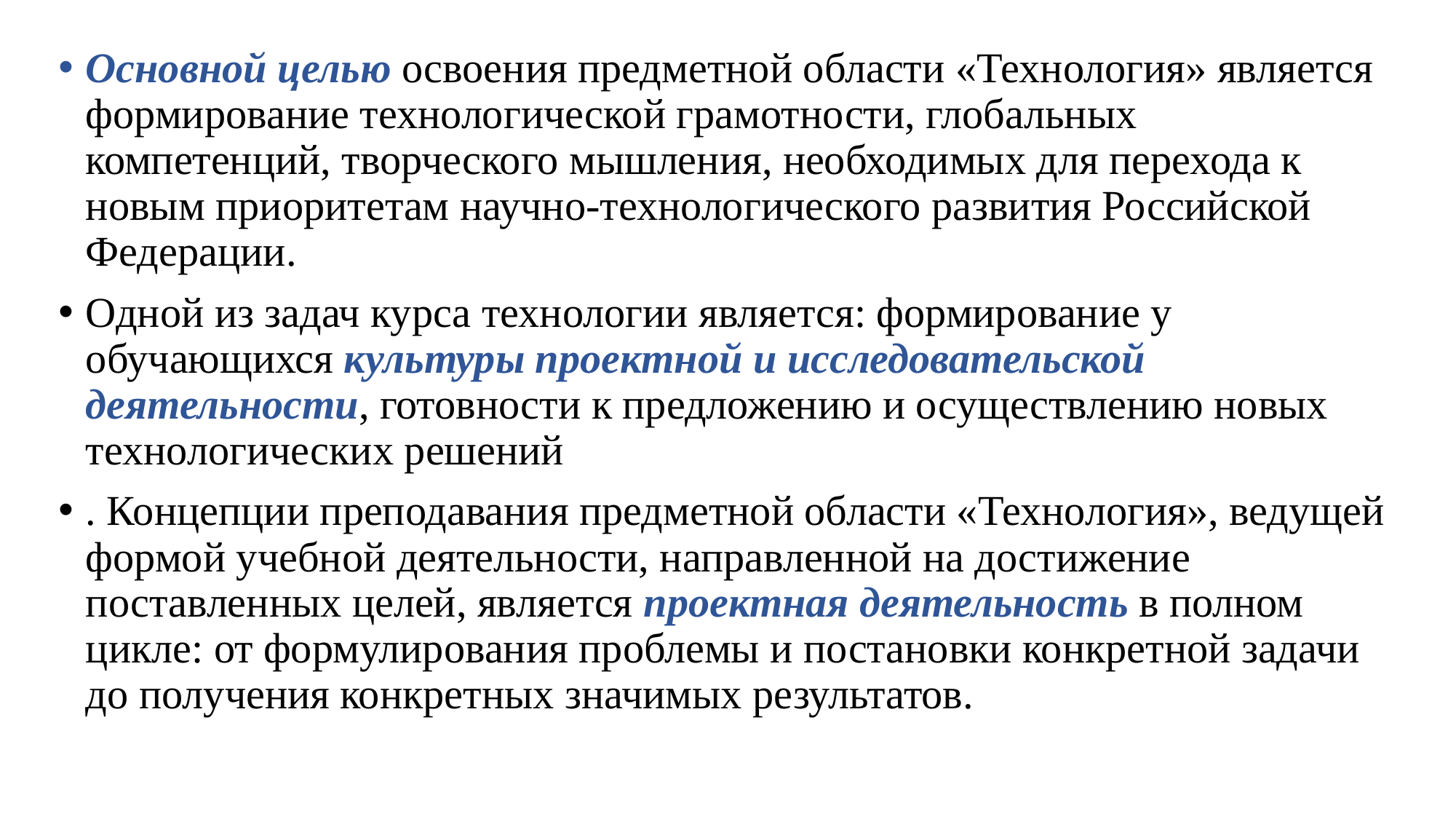

Основной целью освоения предметной области «Технология» является формирование технологической грамотности, глобальных компетенций, творческого мышления, необходимых для перехода к новым приоритетам научно-технологического развития Российской Федерации.
Одной из задач курса технологии является: формирование у обучающихся культуры проектной и исследовательской деятельности, готовности к предложению и осуществлению новых технологических решений
. Концепции преподавания предметной области «Технология», ведущей формой учебной деятельности, направленной на достижение поставленных целей, является проектная деятельность в полном цикле: от формулирования проблемы и постановки конкретной задачи до получения конкретных значимых результатов.